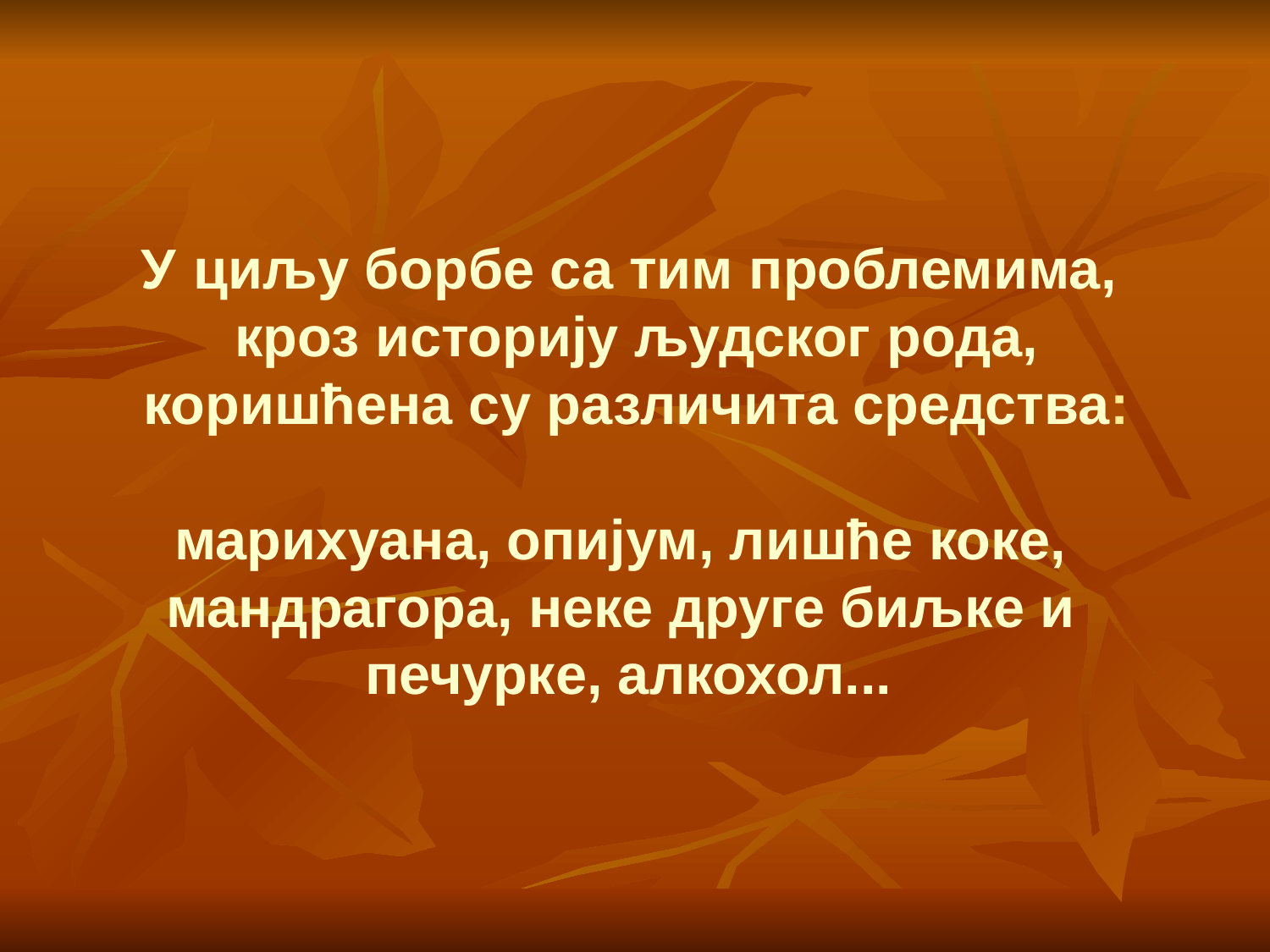

У  циљу борбе са тим проблемима,
 кроз историју људског рода,
 коришћена су различита средства:

марихуана, опијум, лишће коке,
мандрагора, неке друге биљке и
печурке, алкохол...